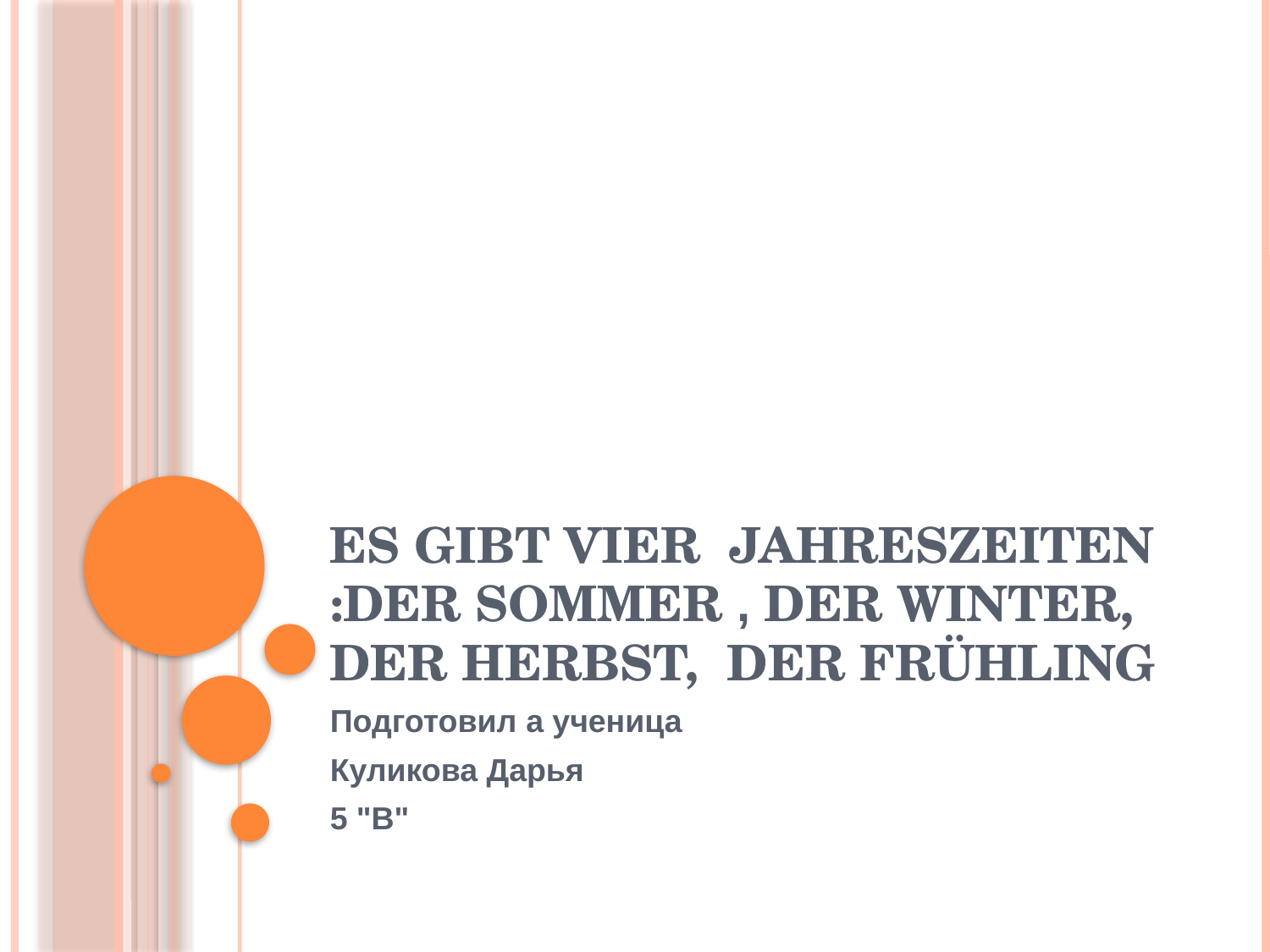

# Es gibt vier  Jahreszeiten :der Sommer , der Winter, der Herbst,  der Frühling
Подготовил а ученица
Куликова Дарья
5 "В"